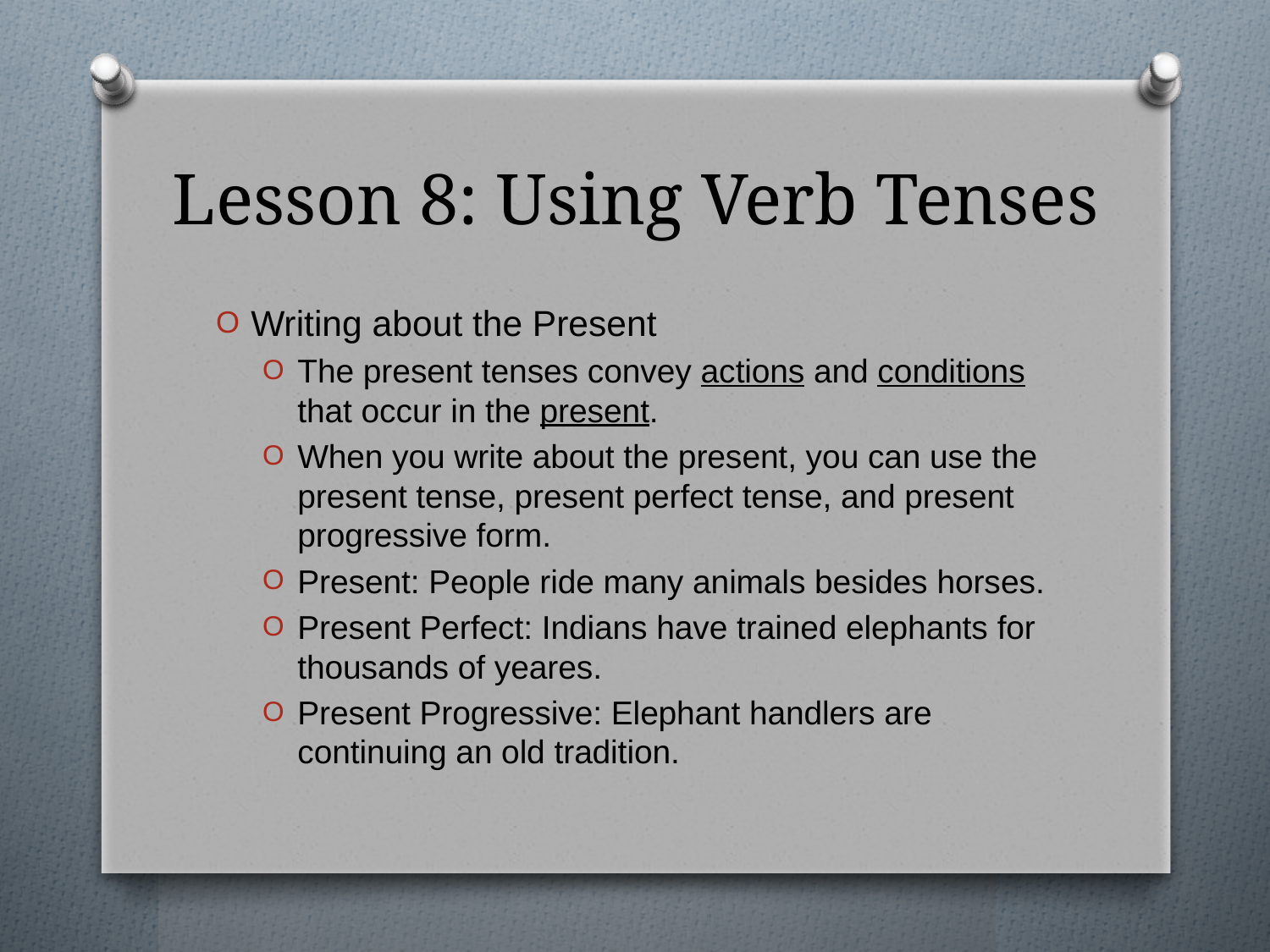

# Lesson 8: Using Verb Tenses
Writing about the Present
The present tenses convey actions and conditions that occur in the present.
When you write about the present, you can use the present tense, present perfect tense, and present progressive form.
Present: People ride many animals besides horses.
Present Perfect: Indians have trained elephants for thousands of yeares.
Present Progressive: Elephant handlers are continuing an old tradition.